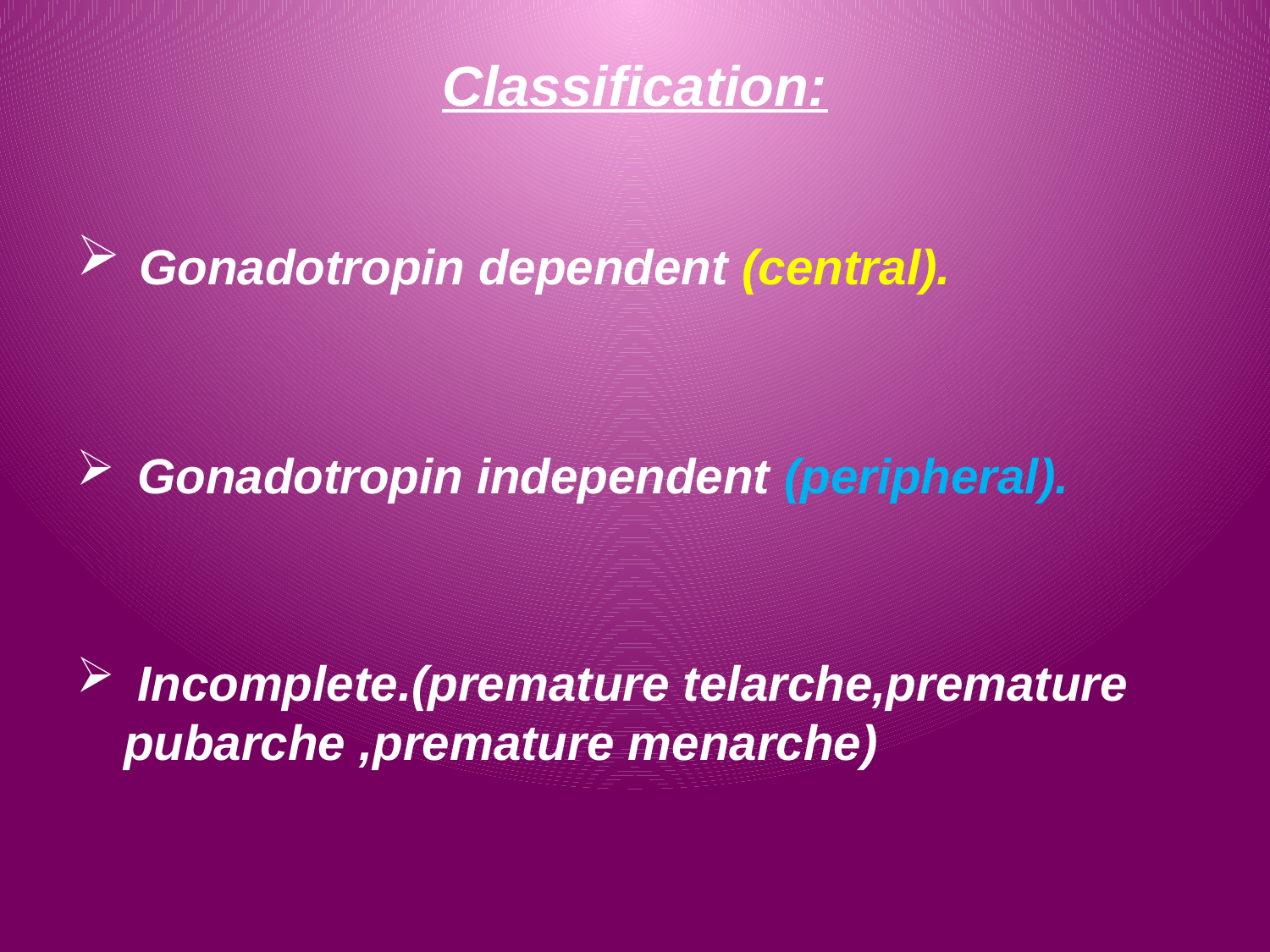

# Classification:
 Gonadotropin dependent (central).

 Gonadotropin independent (peripheral).

 Incomplete.(premature telarche,premature pubarche ,premature menarche)